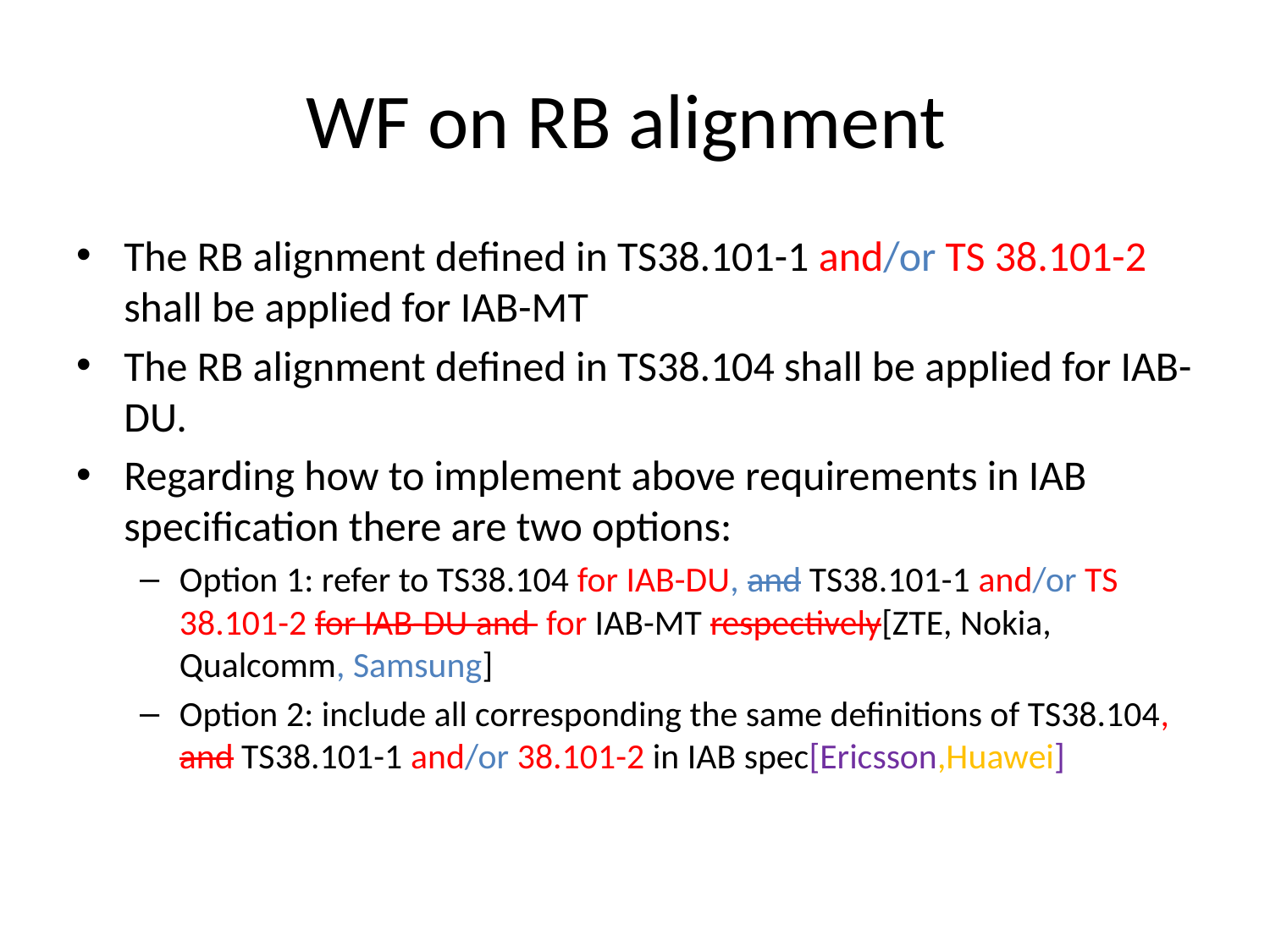

# WF on RB alignment
The RB alignment defined in TS38.101-1 and/or TS 38.101-2 shall be applied for IAB-MT
The RB alignment defined in TS38.104 shall be applied for IAB-DU.
Regarding how to implement above requirements in IAB specification there are two options:
Option 1: refer to TS38.104 for IAB-DU, and TS38.101-1 and/or TS 38.101-2 for IAB-DU and  for IAB-MT respectively[ZTE, Nokia, Qualcomm, Samsung]
Option 2: include all corresponding the same definitions of TS38.104, and TS38.101-1 and/or 38.101-2 in IAB spec[Ericsson,Huawei]